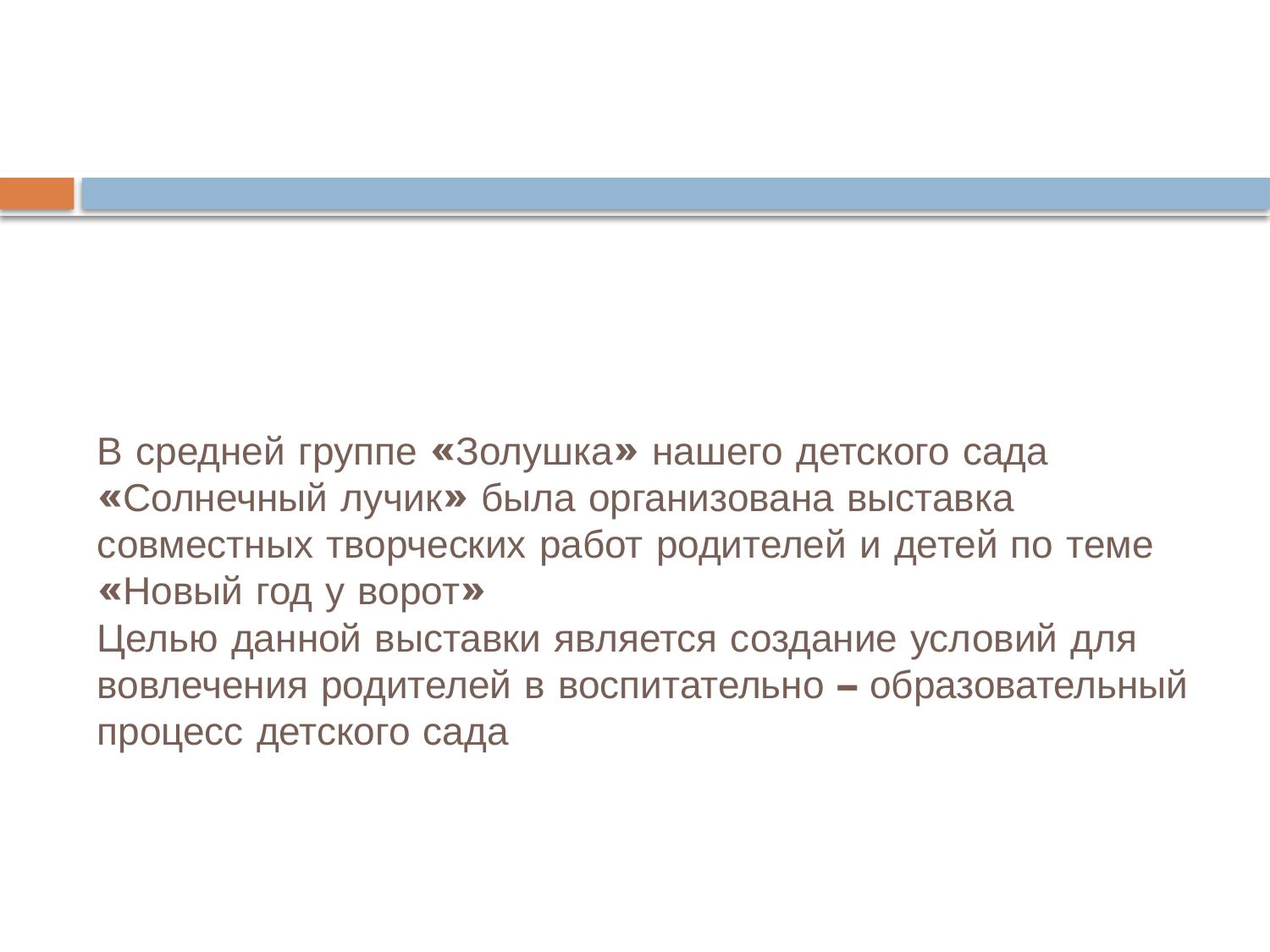

# В средней группе «Золушка» нашего детского сада «Солнечный лучик» была организована выставка совместных творческих работ родителей и детей по теме «Новый год у ворот» Целью данной выставки является создание условий для вовлечения родителей в воспитательно – образовательный процесс детского сада